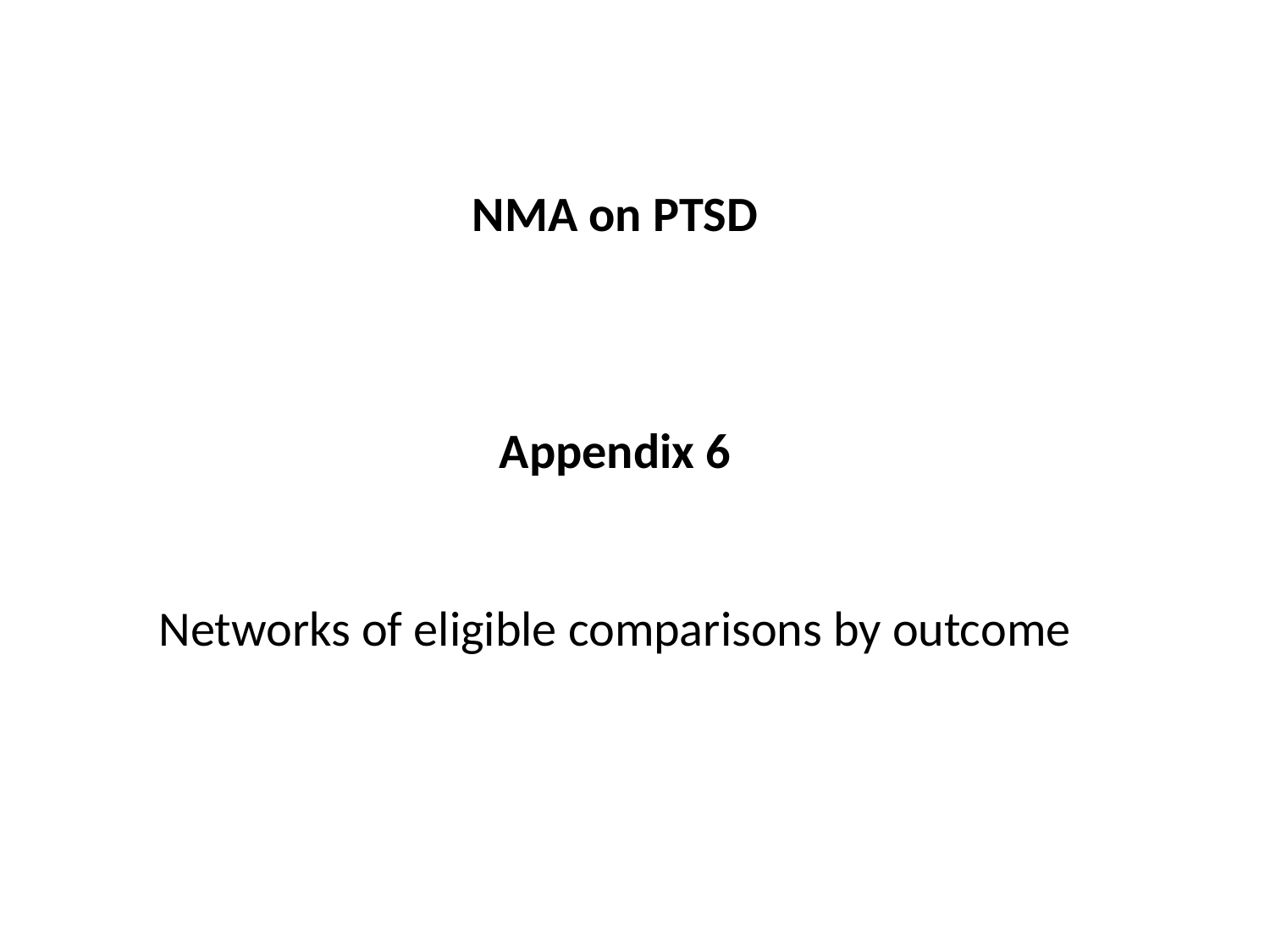

NMA on PTSD

Appendix 6

Networks of eligible comparisons by outcome